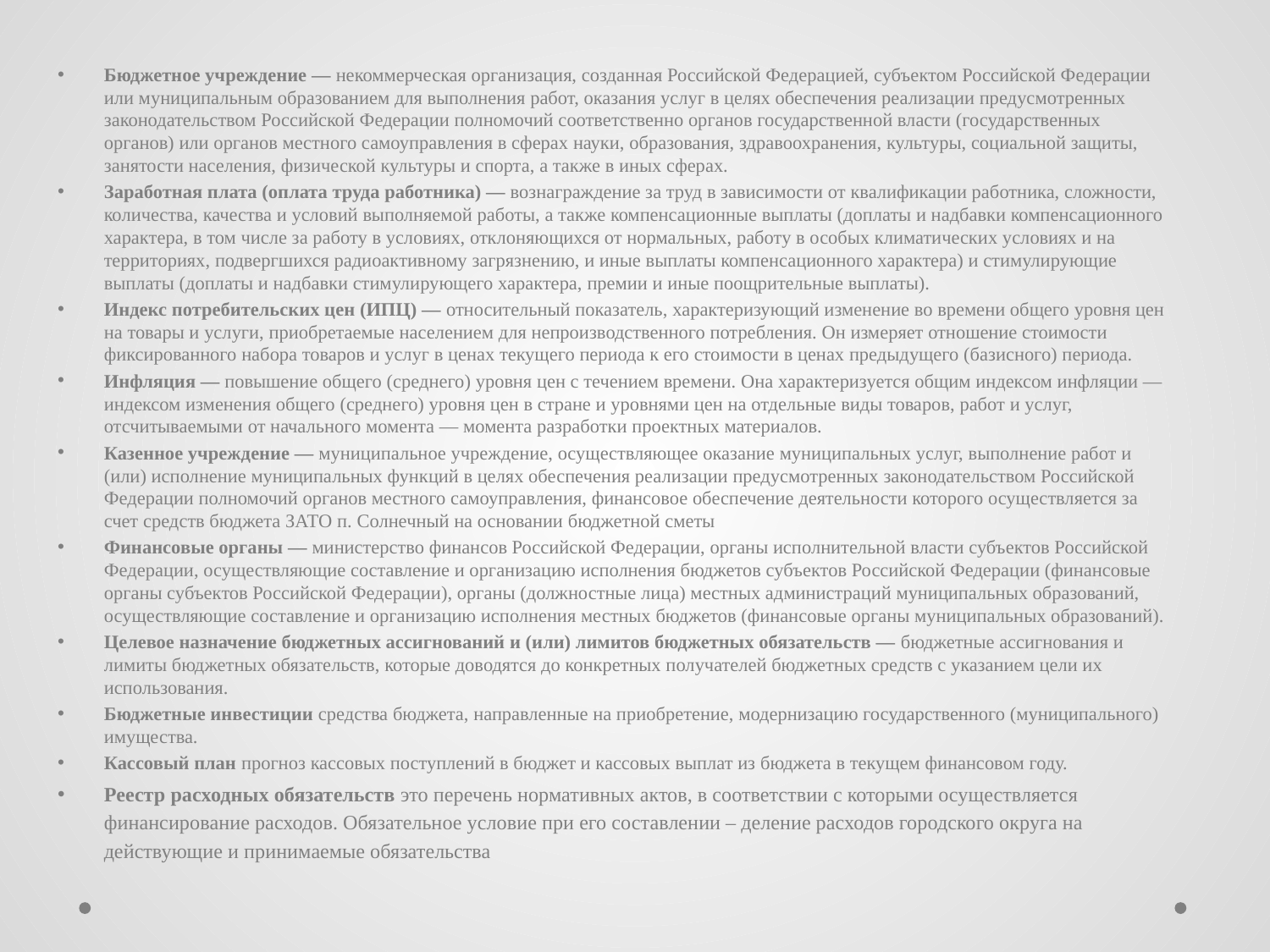

Бюджетное учреждение — некоммерческая организация, созданная Российской Федерацией, субъектом Российской Федерации или муниципальным образованием для выполнения работ, оказания услуг в целях обеспечения реализации предусмотренных законодательством Российской Федерации полномочий соответственно органов государственной власти (государственных органов) или органов местного самоуправления в сферах науки, образования, здравоохранения, культуры, социальной защиты, занятости населения, физической культуры и спорта, а также в иных сферах.
Заработная плата (оплата труда работника) — вознаграждение за труд в зависимости от квалификации работника, сложности, количества, качества и условий выполняемой работы, а также компенсационные выплаты (доплаты и надбавки компенсационного характера, в том числе за работу в условиях, отклоняющихся от нормальных, работу в особых климатических условиях и на территориях, подвергшихся радиоактивному загрязнению, и иные выплаты компенсационного характера) и стимулирующие выплаты (доплаты и надбавки стимулирующего характера, премии и иные поощрительные выплаты).
Индекс потребительских цен (ИПЦ) — относительный показатель, характеризующий изменение во времени общего уровня цен на товары и услуги, приобретаемые населением для непроизводственного потребления. Он измеряет отношение стоимости фиксированного набора товаров и услуг в ценах текущего периода к его стоимости в ценах предыдущего (базисного) периода.
Инфляция — повышение общего (среднего) уровня цен с течением времени. Она характеризуется общим индексом инфляции — индексом изменения общего (среднего) уровня цен в стране и уровнями цен на отдельные виды товаров, работ и услуг, отсчитываемыми от начального момента — момента разработки проектных материалов.
Казенное учреждение — муниципальное учреждение, осуществляющее оказание муниципальных услуг, выполнение работ и (или) исполнение муниципальных функций в целях обеспечения реализации предусмотренных законодательством Российской Федерации полномочий органов местного самоуправления, финансовое обеспечение деятельности которого осуществляется за счет средств бюджета ЗАТО п. Солнечный на основании бюджетной сметы
Финансовые органы — министерство финансов Российской Федерации, органы исполнительной власти субъектов Российской Федерации, осуществляющие составление и организацию исполнения бюджетов субъектов Российской Федерации (финансовые органы субъектов Российской Федерации), органы (должностные лица) местных администраций муниципальных образований, осуществляющие составление и организацию исполнения местных бюджетов (финансовые органы муниципальных образований).
Целевое назначение бюджетных ассигнований и (или) лимитов бюджетных обязательств — бюджетные ассигнования и лимиты бюджетных обязательств, которые доводятся до конкретных получателей бюджетных средств с указанием цели их использования.
Бюджетные инвестиции средства бюджета, направленные на приобретение, модернизацию государственного (муниципального) имущества.
Кассовый план прогноз кассовых поступлений в бюджет и кассовых выплат из бюджета в текущем финансовом году.
Реестр расходных обязательств это перечень нормативных актов, в соответствии с которыми осуществляется финансирование расходов. Обязательное условие при его составлении – деление расходов городского округа на действующие и принимаемые обязательства